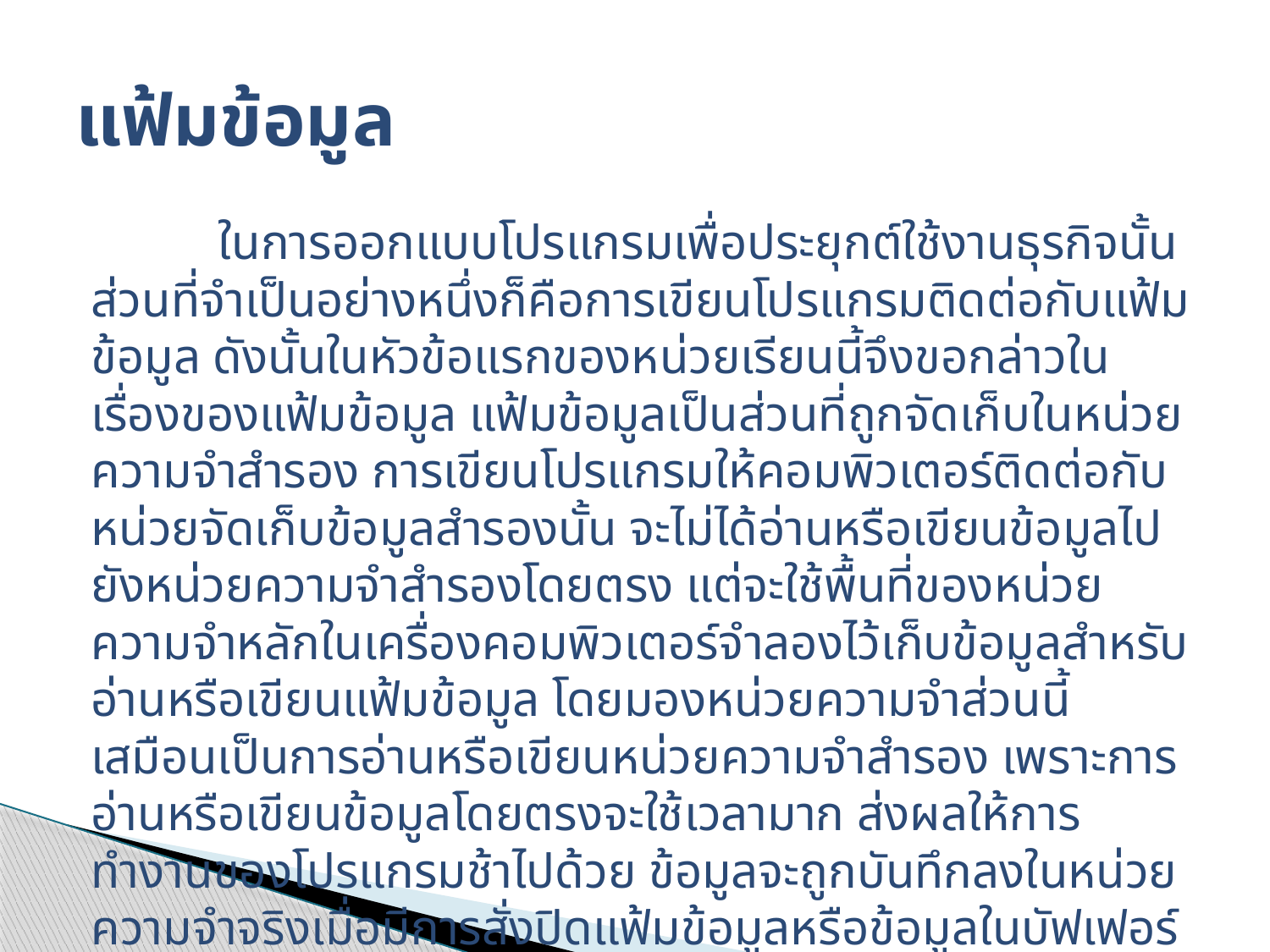

# แฟ้มข้อมูล
	ในการออกแบบโปรแกรมเพื่อประยุกต์ใช้งานธุรกิจนั้น ส่วนที่จำเป็นอย่างหนึ่งก็คือการเขียนโปรแกรมติดต่อกับแฟ้มข้อมูล ดังนั้นในหัวข้อแรกของหน่วยเรียนนี้จึงขอกล่าวในเรื่องของแฟ้มข้อมูล แฟ้มข้อมูลเป็นส่วนที่ถูกจัดเก็บในหน่วยความจำสำรอง การเขียนโปรแกรมให้คอมพิวเตอร์ติดต่อกับหน่วยจัดเก็บข้อมูลสำรองนั้น จะไม่ได้อ่านหรือเขียนข้อมูลไปยังหน่วยความจำสำรองโดยตรง แต่จะใช้พื้นที่ของหน่วยความจำหลักในเครื่องคอมพิวเตอร์จำลองไว้เก็บข้อมูลสำหรับอ่านหรือเขียนแฟ้มข้อมูล โดยมองหน่วยความจำส่วนนี้เสมือนเป็นการอ่านหรือเขียนหน่วยความจำสำรอง เพราะการอ่านหรือเขียนข้อมูลโดยตรงจะใช้เวลามาก ส่งผลให้การทำงานของโปรแกรมช้าไปด้วย ข้อมูลจะถูกบันทึกลงในหน่วยความจำจริงเมื่อมีการสั่งปิดแฟ้มข้อมูลหรือข้อมูลในบัฟเฟอร์นี้เต็มจึงจะมีการบันทึกข้อมูลลงในสื่อหน่วยความจำสำรองจริง